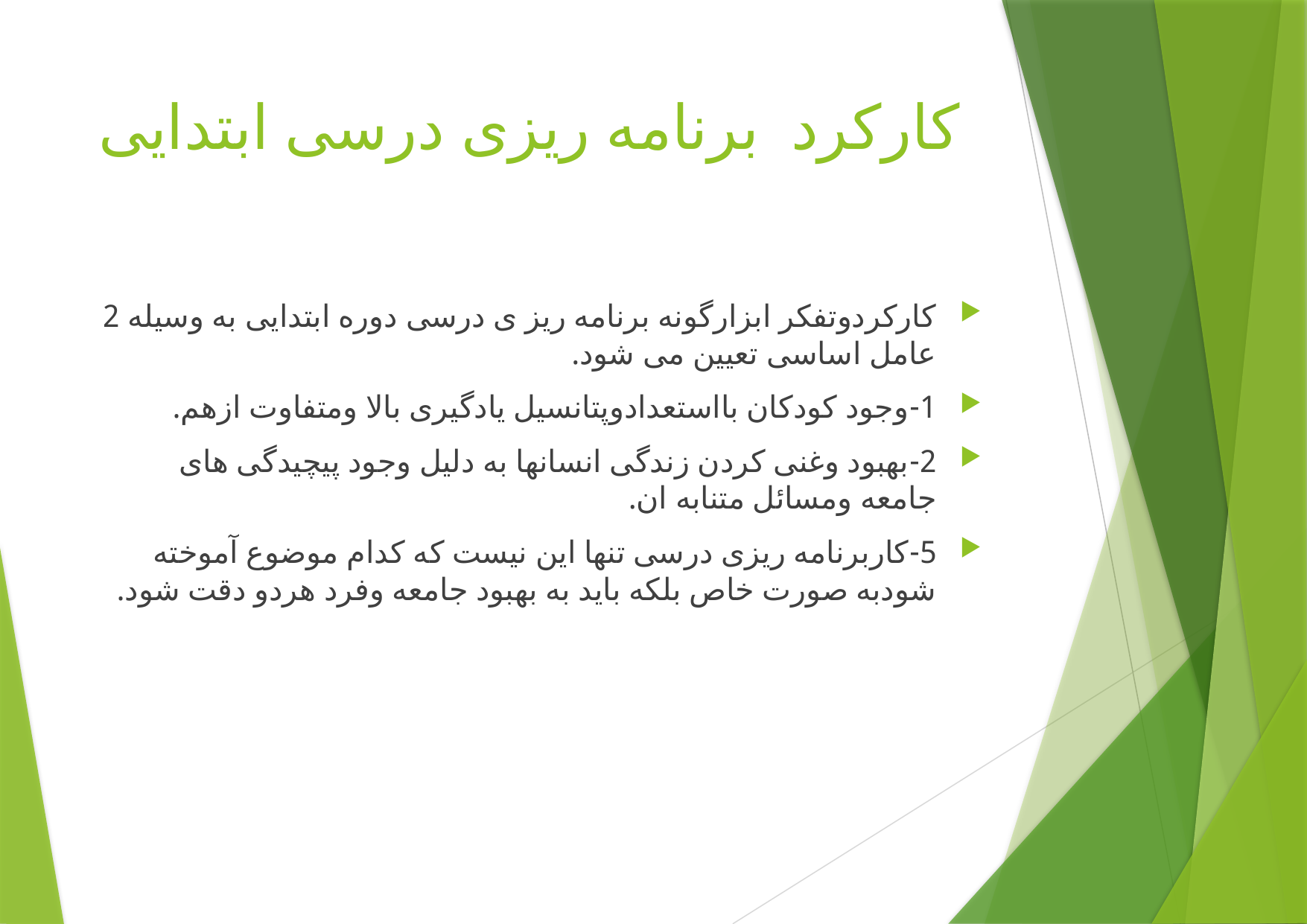

# کارکرد  برنامه ریزی درسی ابتدایی
کارکردوتفکر ابزارگونه برنامه ریز ی درسی دوره ابتدایی به وسیله 2 عامل اساسی تعیین می شود.
1-وجود کودکان بااستعدادوپتانسیل یادگیری بالا ومتفاوت ازهم.
2-بهبود وغنی کردن زندگی انسانها به دلیل وجود پیچیدگی های جامعه ومسائل متنابه ان.
5-کاربرنامه ریزی درسی تنها این نیست که کدام موضوع آموخته شودبه صورت خاص بلکه باید به بهبود جامعه وفرد هردو دقت شود.